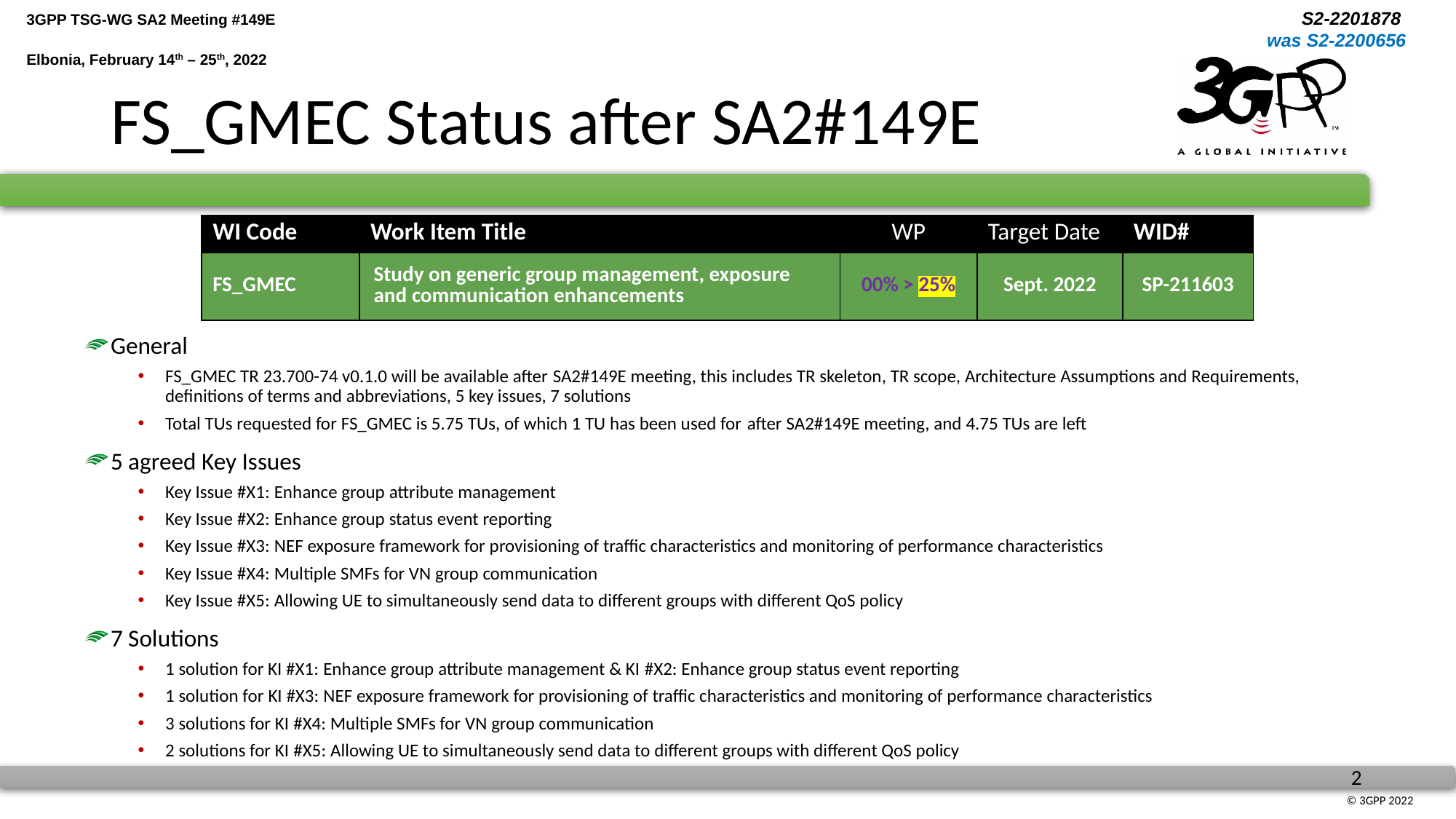

# FS_GMEC Status after SA2#149E
| WI Code | Work Item Title | WP | Target Date | WID# |
| --- | --- | --- | --- | --- |
| FS\_GMEC | Study on generic group management, exposure and communication enhancements | 00% > 25% | Sept. 2022 | SP-211603 |
General
FS_GMEC TR 23.700-74 v0.1.0 will be available after SA2#149E meeting, this includes TR skeleton, TR scope, Architecture Assumptions and Requirements, definitions of terms and abbreviations, 5 key issues, 7 solutions
Total TUs requested for FS_GMEC is 5.75 TUs, of which 1 TU has been used for after SA2#149E meeting, and 4.75 TUs are left
5 agreed Key Issues
Key Issue #X1: Enhance group attribute management
Key Issue #X2: Enhance group status event reporting
Key Issue #X3: NEF exposure framework for provisioning of traffic characteristics and monitoring of performance characteristics
Key Issue #X4: Multiple SMFs for VN group communication
Key Issue #X5: Allowing UE to simultaneously send data to different groups with different QoS policy
7 Solutions
1 solution for KI #X1: Enhance group attribute management & KI #X2: Enhance group status event reporting
1 solution for KI #X3: NEF exposure framework for provisioning of traffic characteristics and monitoring of performance characteristics
3 solutions for KI #X4: Multiple SMFs for VN group communication
2 solutions for KI #X5: Allowing UE to simultaneously send data to different groups with different QoS policy

For